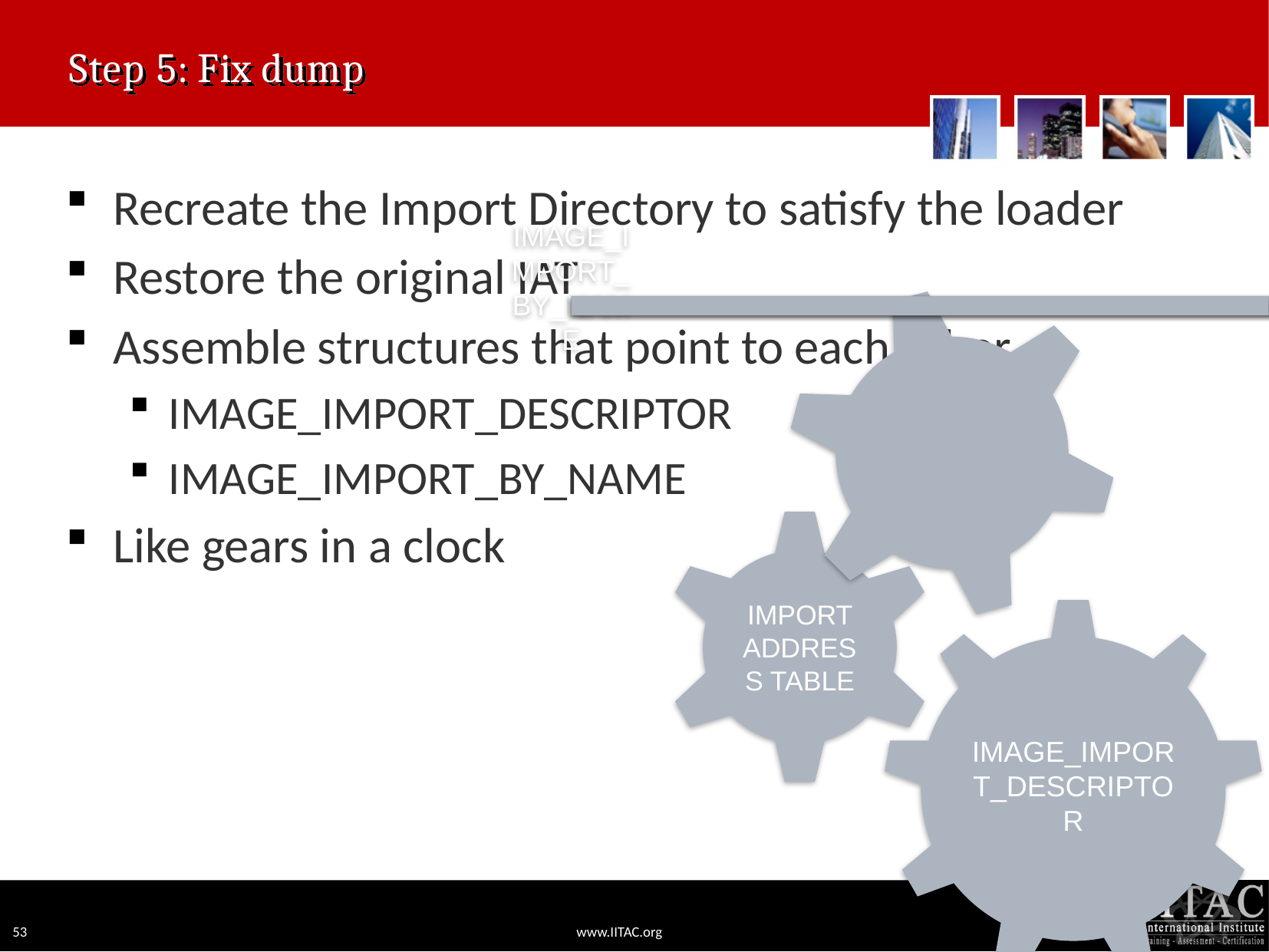

# Step 5: Fix dump
Recreate the Import Directory to satisfy the loader
Restore the original IAT
Assemble structures that point to each other
IMAGE_IMPORT_DESCRIPTOR
IMAGE_IMPORT_BY_NAME
Like gears in a clock
IMAGE_IMPORT_DESCRIPTOR
IMPORT ADDRESS TABLE
IMAGE_IMPORT_BY_NAME
53
www.IITAC.org